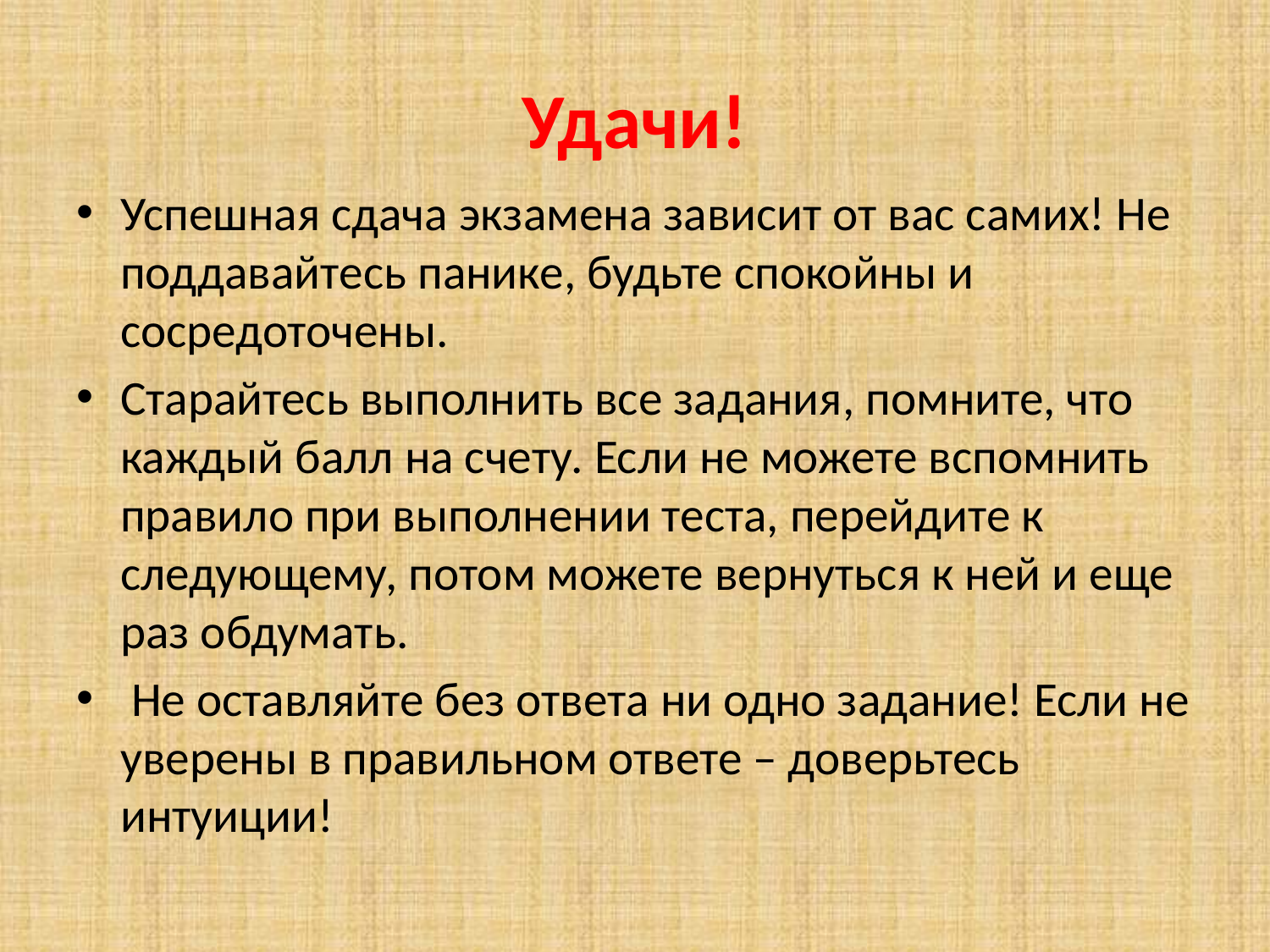

# Удачи!
Успешная сдача экзамена зависит от вас самих! Не поддавайтесь панике, будьте спокойны и сосредоточены.
Старайтесь выполнить все задания, помните, что каждый балл на счету. Если не можете вспомнить правило при выполнении теста, перейдите к следующему, потом можете вернуться к ней и еще раз обдумать.
 Не оставляйте без ответа ни одно задание! Если не уверены в правильном ответе – доверьтесь интуиции!